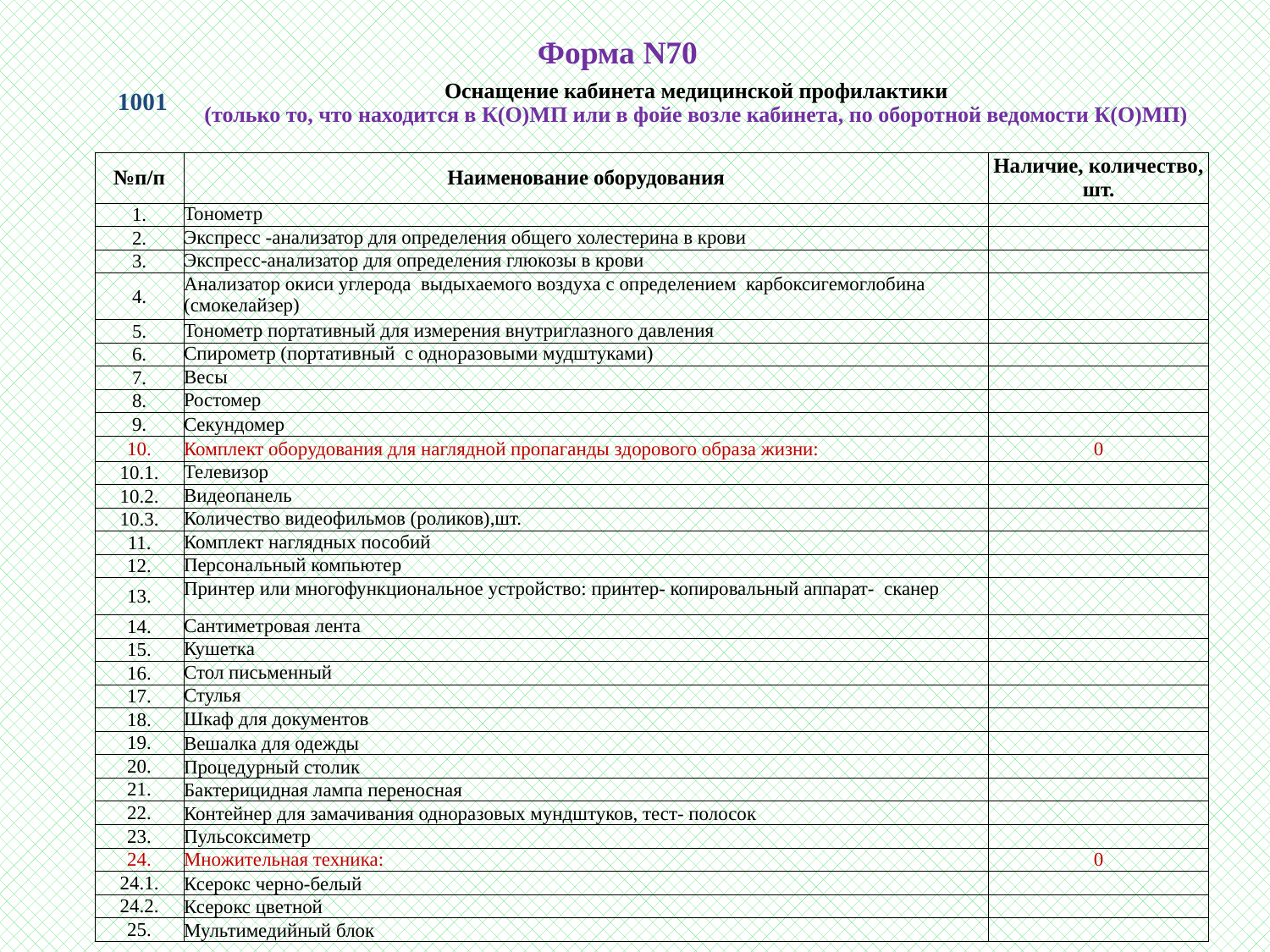

Форма N70
|  | Оснащение кабинета медицинской профилактики (только то, что находится в К(О)МП или в фойе возле кабинета, по оборотной ведомости К(О)МП) |  |
| --- | --- | --- |
|  |  |  |
| №п/п | Наименование оборудования | Наличие, количество, шт. |
| 1. | Тонометр |  |
| 2. | Экспресс -анализатор для определения общего холестерина в крови |  |
| 3. | Экспресс-анализатор для определения глюкозы в крови |  |
| 4. | Анализатор окиси углерода выдыхаемого воздуха с определением карбоксигемоглобина (смокелайзер) |  |
| 5. | Тонометр портативный для измерения внутриглазного давления |  |
| 6. | Спирометр (портативный с одноразовыми мудштуками) |  |
| 7. | Весы |  |
| 8. | Ростомер |  |
| 9. | Секундомер |  |
| 10. | Комплект оборудования для наглядной пропаганды здорового образа жизни: | 0 |
| 10.1. | Телевизор |  |
| 10.2. | Видеопанель |  |
| 10.3. | Количество видеофильмов (роликов),шт. |  |
| 11. | Комплект наглядных пособий |  |
| 12. | Персональный компьютер |  |
| 13. | Принтер или многофункциональное устройство: принтер- копировальный аппарат- сканер |  |
| 14. | Сантиметровая лента |  |
| 15. | Кушетка |  |
| 16. | Стол письменный |  |
| 17. | Стулья |  |
| 18. | Шкаф для документов |  |
| 19. | Вешалка для одежды |  |
| 20. | Процедурный столик |  |
| 21. | Бактерицидная лампа переносная |  |
| 22. | Контейнер для замачивания одноразовых мундштуков, тест- полосок |  |
| 23. | Пульсоксиметр |  |
| 24. | Множительная техника: | 0 |
| 24.1. | Ксерокс черно-белый |  |
| 24.2. | Ксерокс цветной |  |
| 25. | Мультимедийный блок |  |
1001